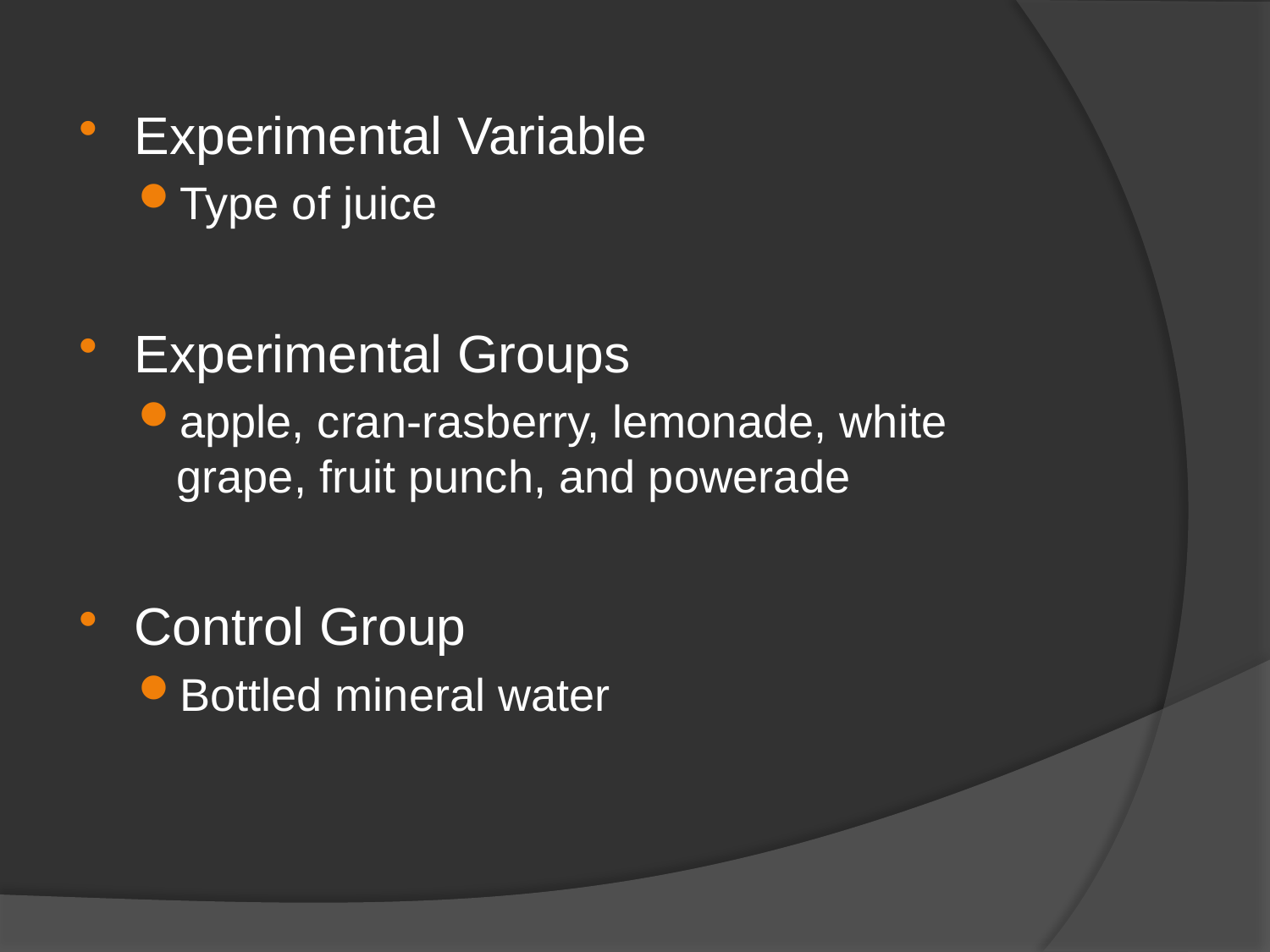

Experimental Variable
Type of juice

Experimental Groups
apple, cran-rasberry, lemonade, white grape, fruit punch, and powerade

Control Group
Bottled mineral water